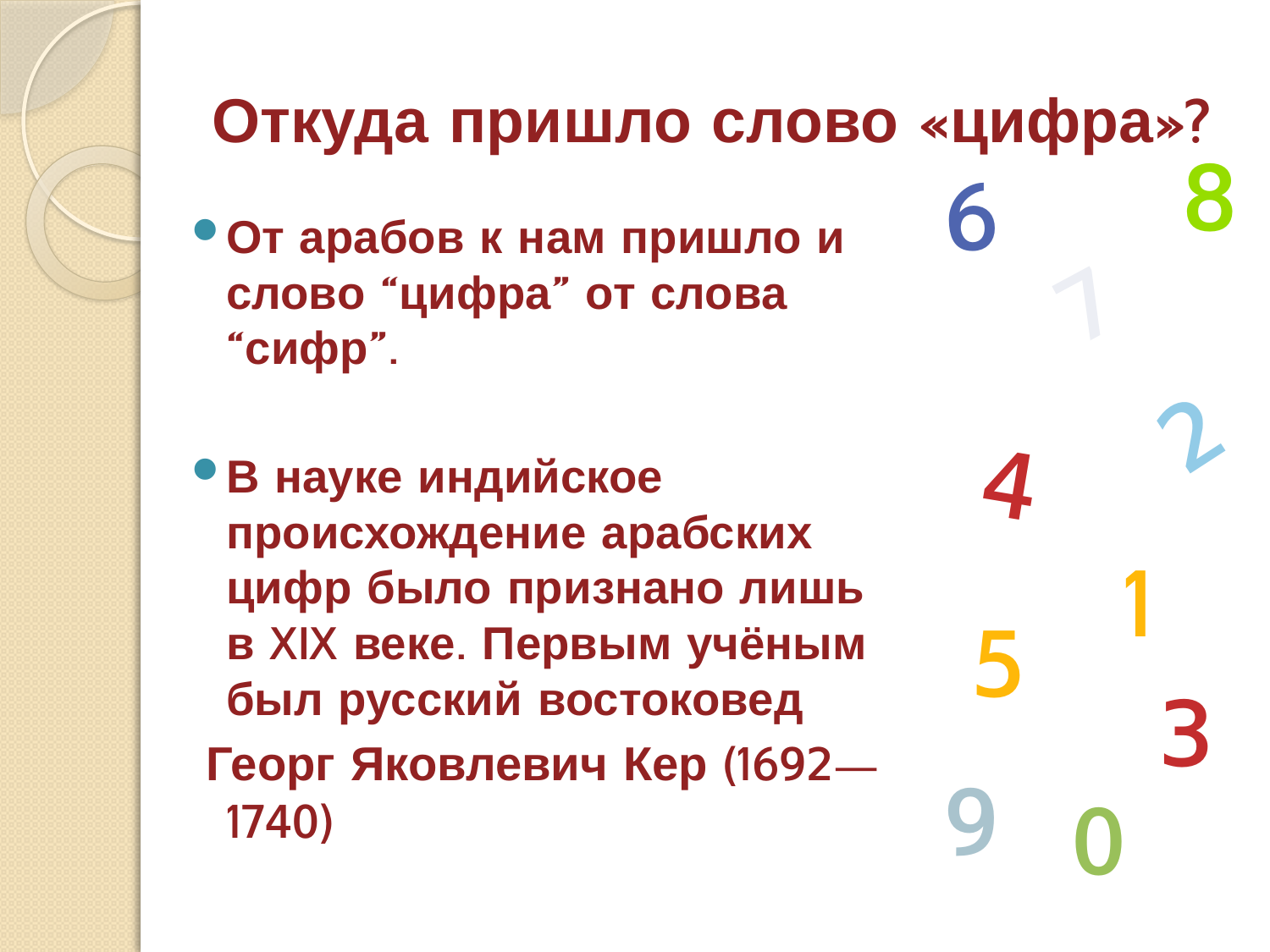

# Откуда пришло слово «цифра»?
8
6
От арабов к нам пришло и слово “цифра” от слова “сифр”.

В науке индийское происхождение арабских цифр было признано лишь в XIX веке. Первым учёным был русский востоковед
 Георг Яковлевич Кер (1692—1740)

7
2
4
1
5
3
9
0